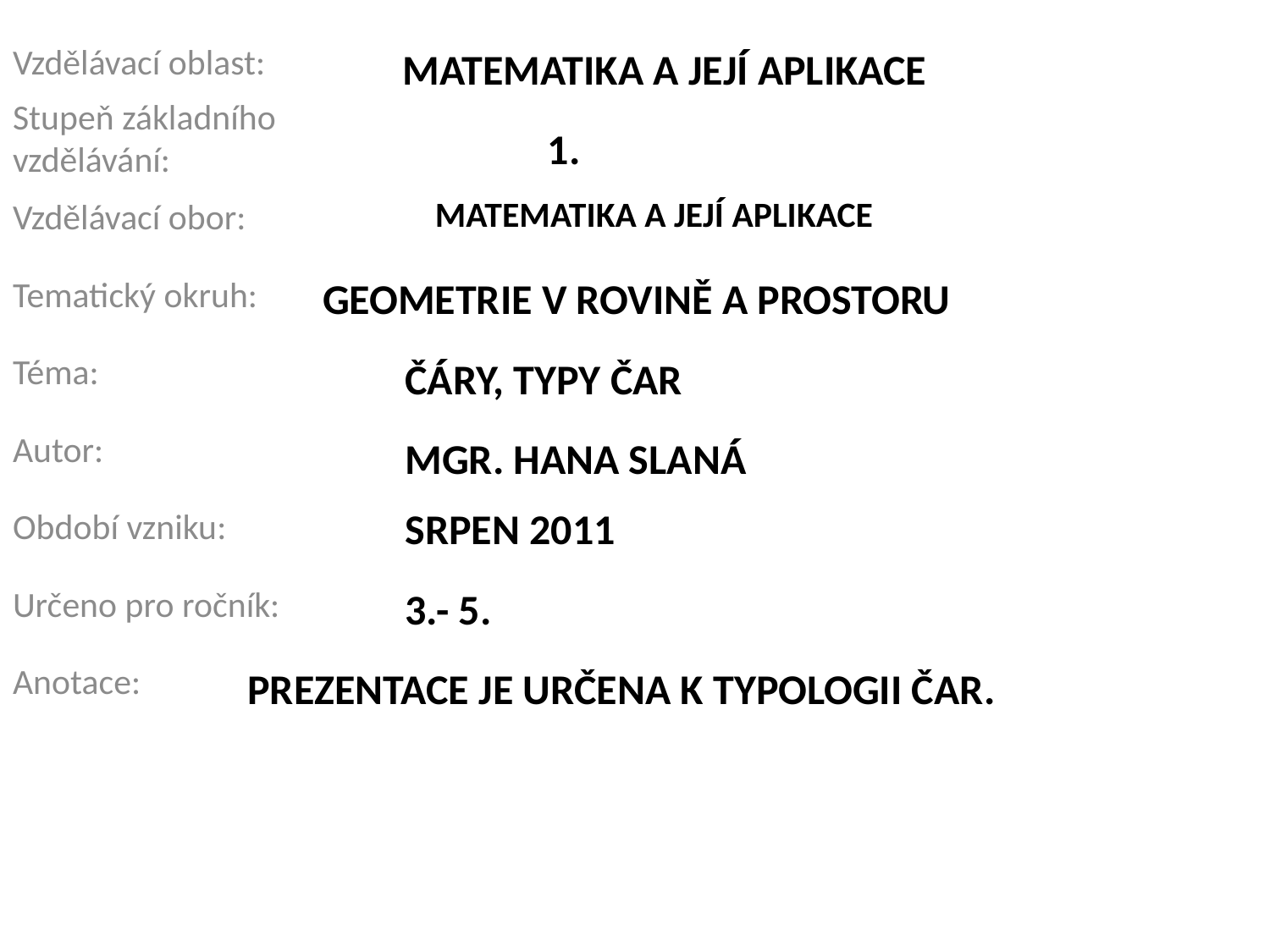

Vzdělávací oblast:
Matematika a její aplikace
1.
Matematika a její aplikace
Geometrie v rovině a prostoru
Čáry, typy čar
MGR. Hana Slaná
Srpen 2011
3.- 5.
Prezentace je určena k typologii čar.
Stupeň základního vzdělávání:
Vzdělávací obor:
Tematický okruh:
Téma:
Autor:
Období vzniku:
Určeno pro ročník:
Anotace: